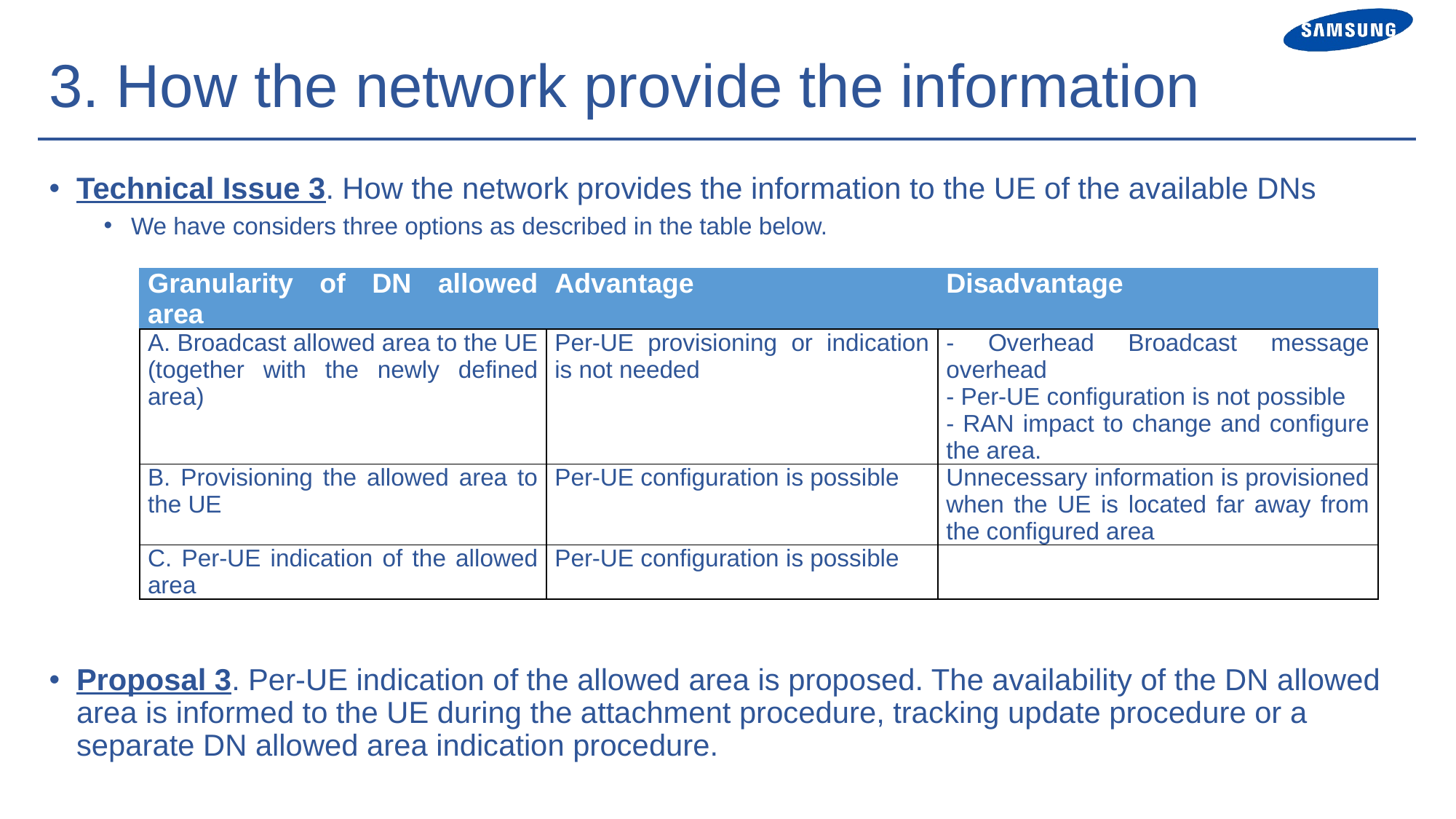

# 3. How the network provide the information
Technical Issue 3. How the network provides the information to the UE of the available DNs
We have considers three options as described in the table below.
| Granularity of DN allowed area | Advantage | Disadvantage |
| --- | --- | --- |
| A. Broadcast allowed area to the UE (together with the newly defined area) | Per-UE provisioning or indication is not needed | - Overhead Broadcast message overhead - Per-UE configuration is not possible - RAN impact to change and configure the area. |
| B. Provisioning the allowed area to the UE | Per-UE configuration is possible | Unnecessary information is provisioned when the UE is located far away from the configured area |
| C. Per-UE indication of the allowed area | Per-UE configuration is possible |  |
Proposal 3. Per-UE indication of the allowed area is proposed. The availability of the DN allowed area is informed to the UE during the attachment procedure, tracking update procedure or a separate DN allowed area indication procedure.